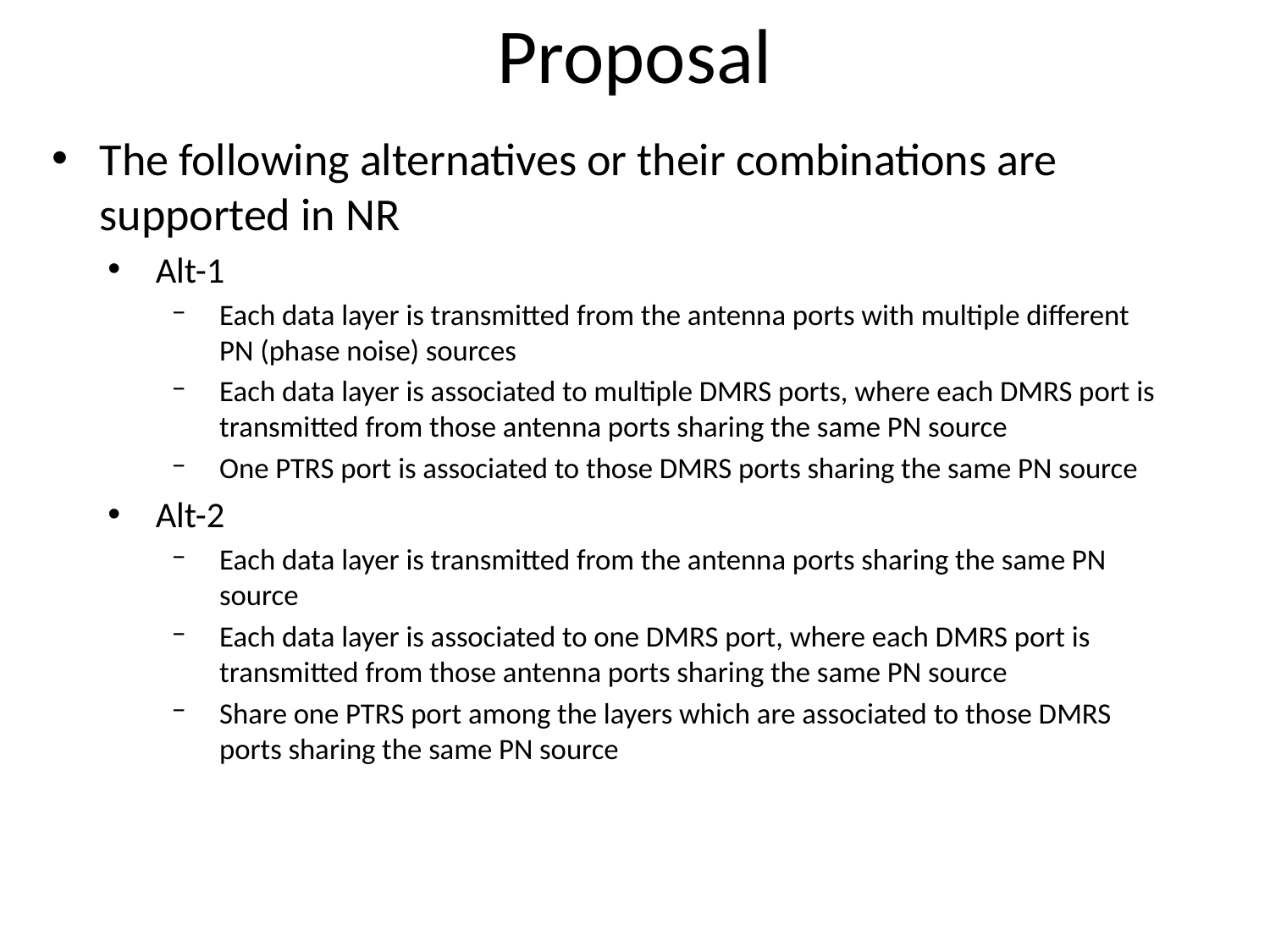

# Proposal

The following alternatives or their combinations are supported in NR
Alt-1
Each data layer is transmitted from the antenna ports with multiple different PN (phase noise) sources
Each data layer is associated to multiple DMRS ports, where each DMRS port is transmitted from those antenna ports sharing the same PN source
One PTRS port is associated to those DMRS ports sharing the same PN source
Alt-2
Each data layer is transmitted from the antenna ports sharing the same PN source
Each data layer is associated to one DMRS port, where each DMRS port is transmitted from those antenna ports sharing the same PN source
Share one PTRS port among the layers which are associated to those DMRS ports sharing the same PN source